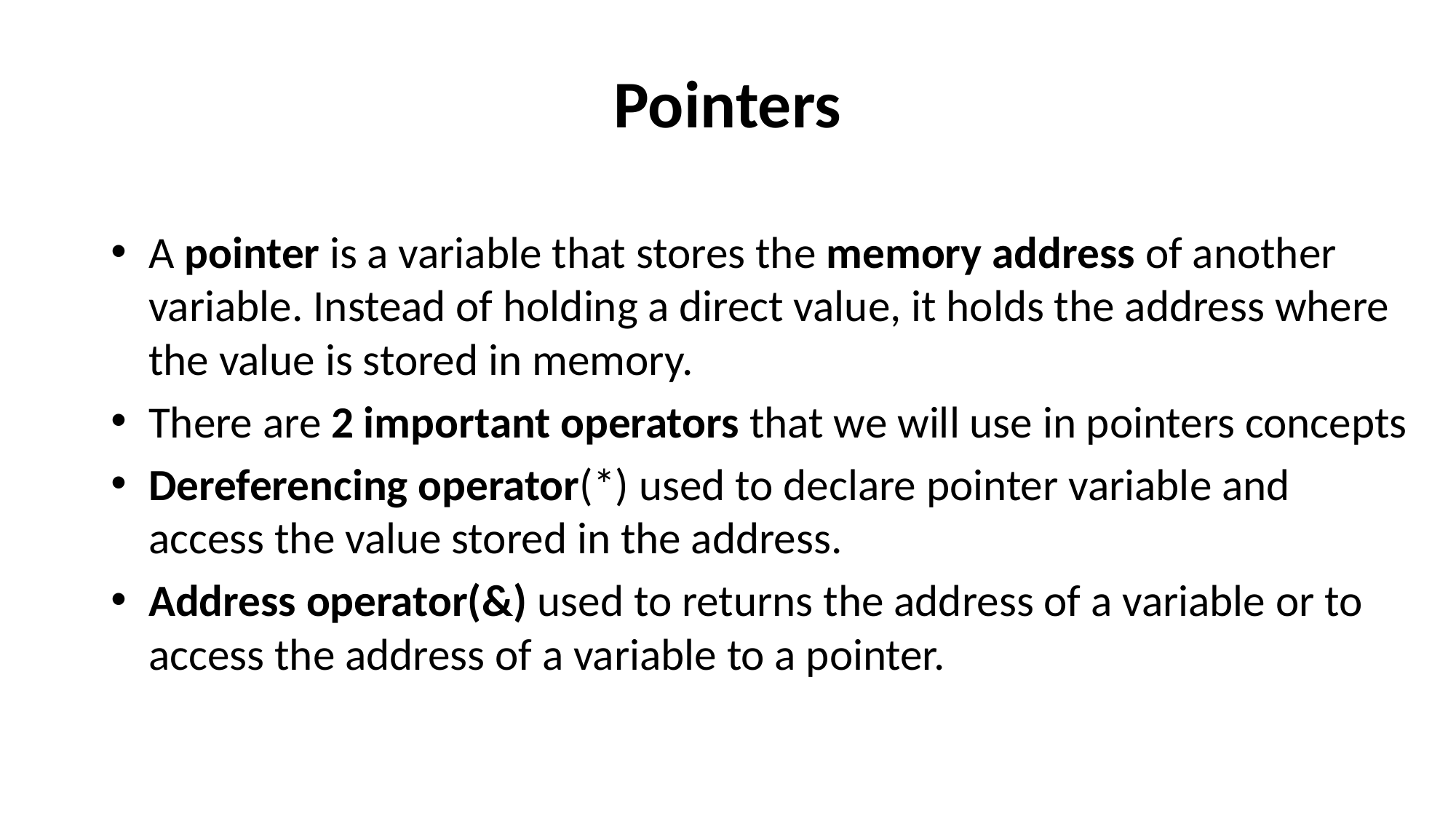

# Pointers
A pointer is a variable that stores the memory address of another variable. Instead of holding a direct value, it holds the address where the value is stored in memory.
There are 2 important operators that we will use in pointers concepts
Dereferencing operator(*) used to declare pointer variable and access the value stored in the address.
Address operator(&) used to returns the address of a variable or to access the address of a variable to a pointer.